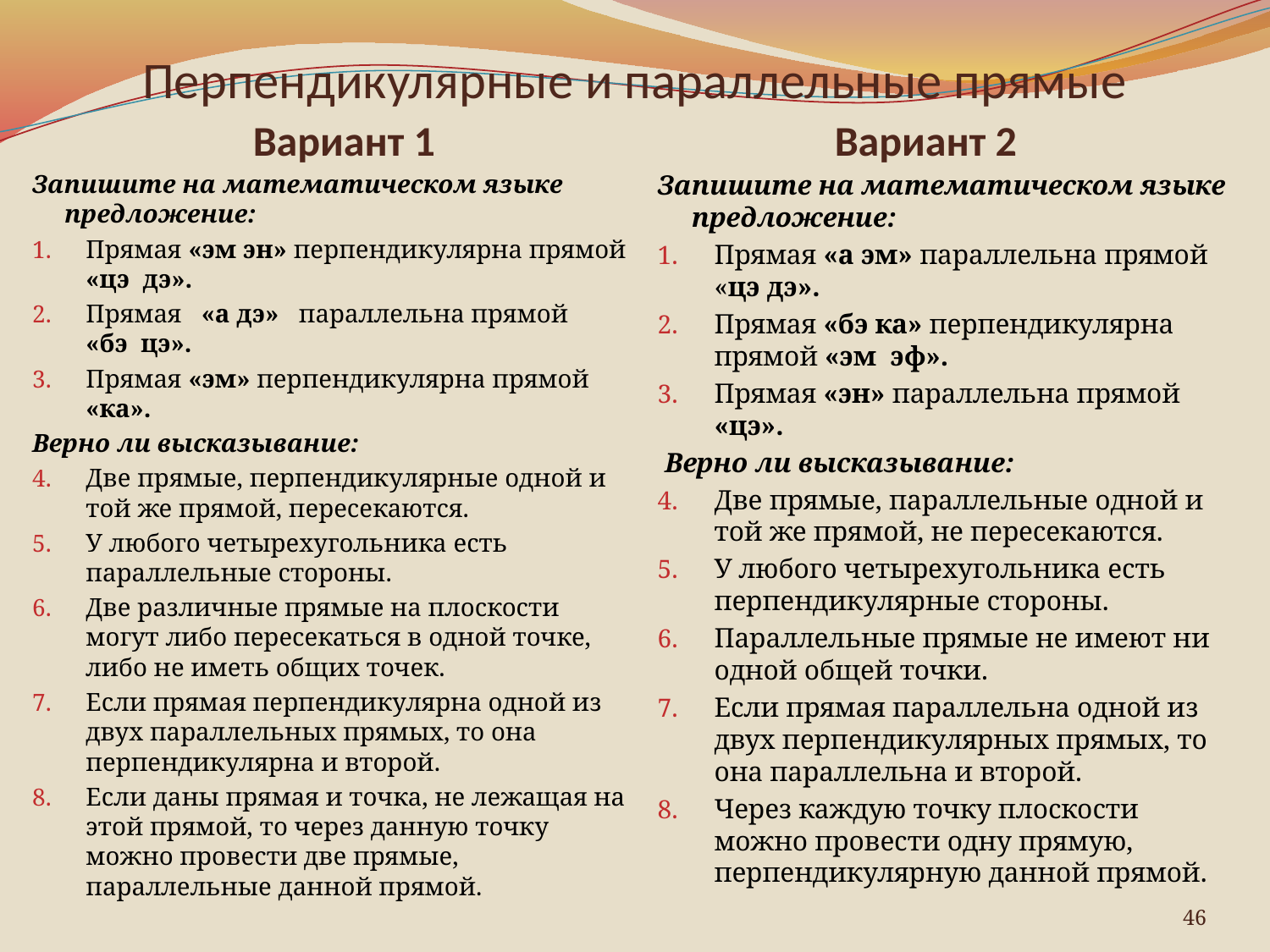

# Перпендикулярные и параллельные прямые
Вариант 1
Вариант 2
Запишите на математическом языке предложение:
Прямая «эм эн» перпендикулярна прямой «цэ  дэ».
Прямая   «а дэ»   параллельна прямой         «бэ  цэ».
Прямая «эм» перпендикулярна прямой «ка».
Верно ли высказывание:
Две прямые, перпендикулярные одной и той же прямой, пересекаются.
У любого четырехугольника есть параллельные стороны.
Две различные прямые на плоскости могут либо пересекаться в одной точке, либо не иметь общих точек.
Если прямая перпендикулярна одной из двух параллельных прямых, то она перпендикулярна и второй.
Если даны прямая и точка, не лежащая на этой прямой, то через данную точку можно провести две прямые, параллельные данной прямой.

Запишите на математическом языке предложение:
Прямая «а эм» параллельна прямой «цэ дэ».
Прямая «бэ ка» перпендикулярна прямой «эм  эф».
Прямая «эн» параллельна прямой «цэ».
 Верно ли высказывание:
Две прямые, параллельные одной и той же прямой, не пересекаются.
У любого четырехугольника есть перпендикулярные стороны.
Параллельные прямые не имеют ни одной общей точки.
Если прямая параллельна одной из двух перпендикулярных прямых, то она параллельна и второй.
Через каждую точку плоскости можно провести одну прямую, перпендикулярную данной прямой.

46